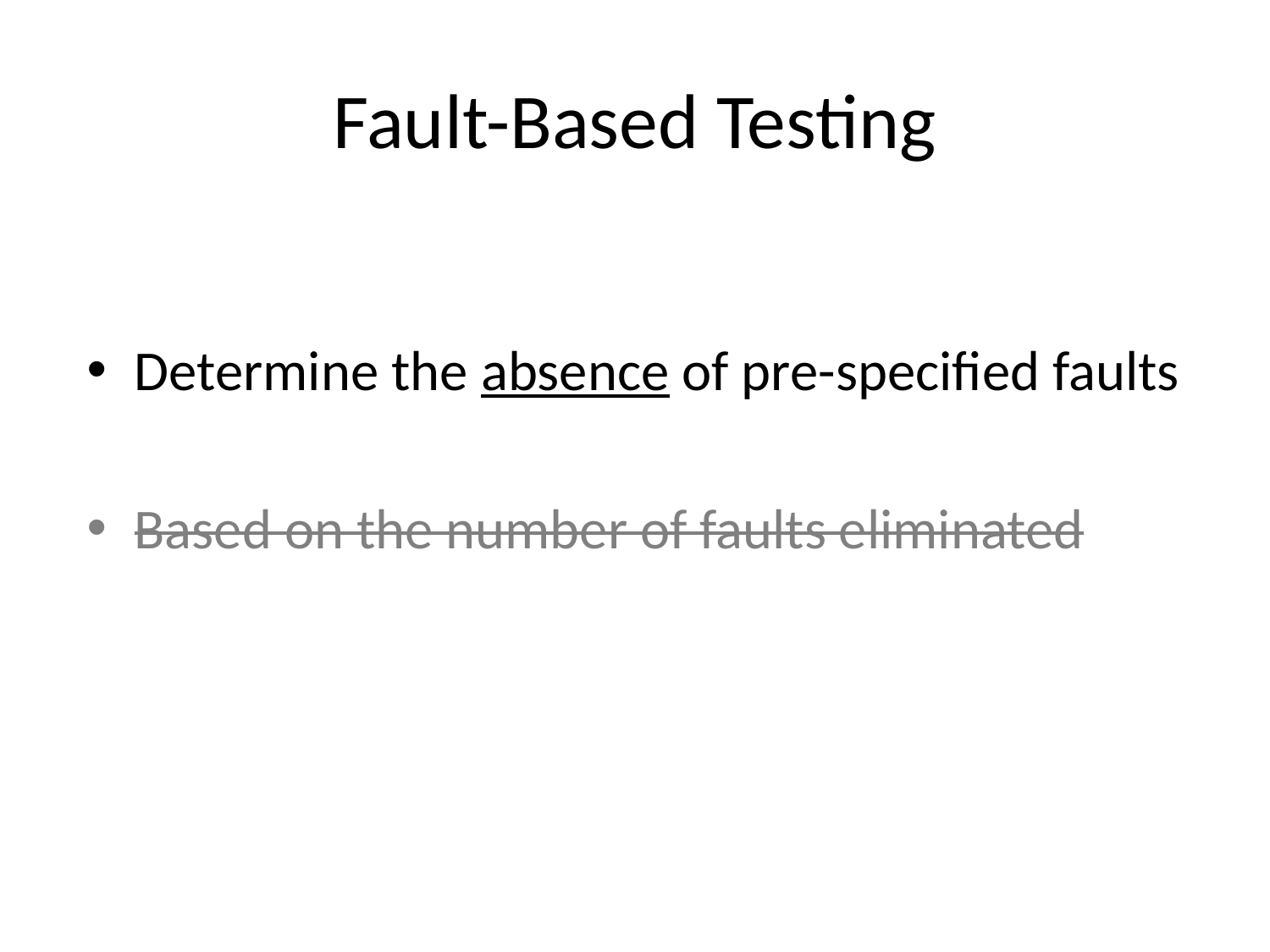

# Fault-Based Testing
Determine the absence of pre-specified faults

Based on the number of faults eliminated